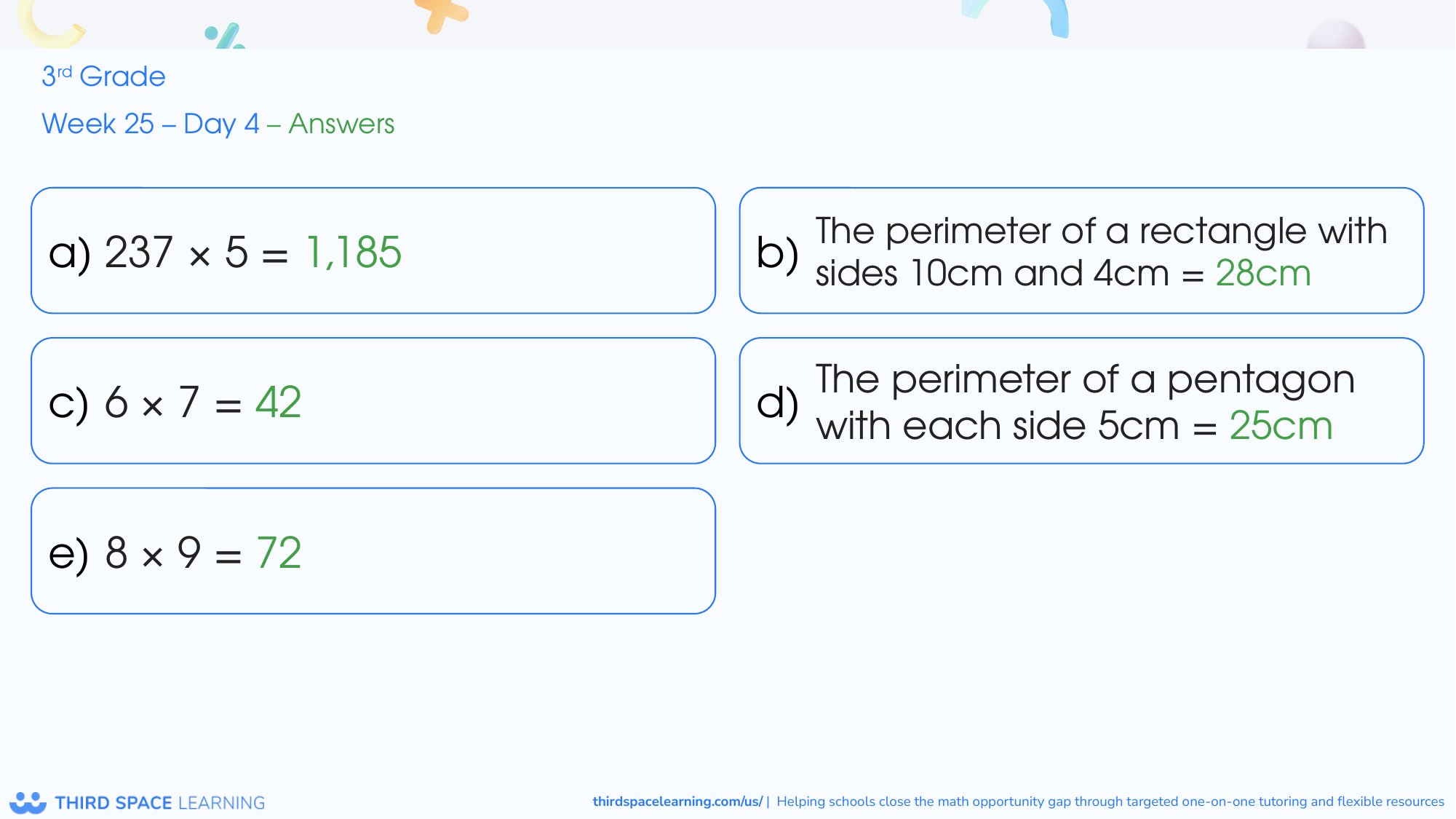

3rd Grade
Week 25 – Day 4 – Answers
237 × 5 = 1,185
The perimeter of a rectangle with sides 10cm and 4cm = 28cm
6 × 7 = 42
The perimeter of a pentagon with each side 5cm = 25cm
8 × 9 = 72